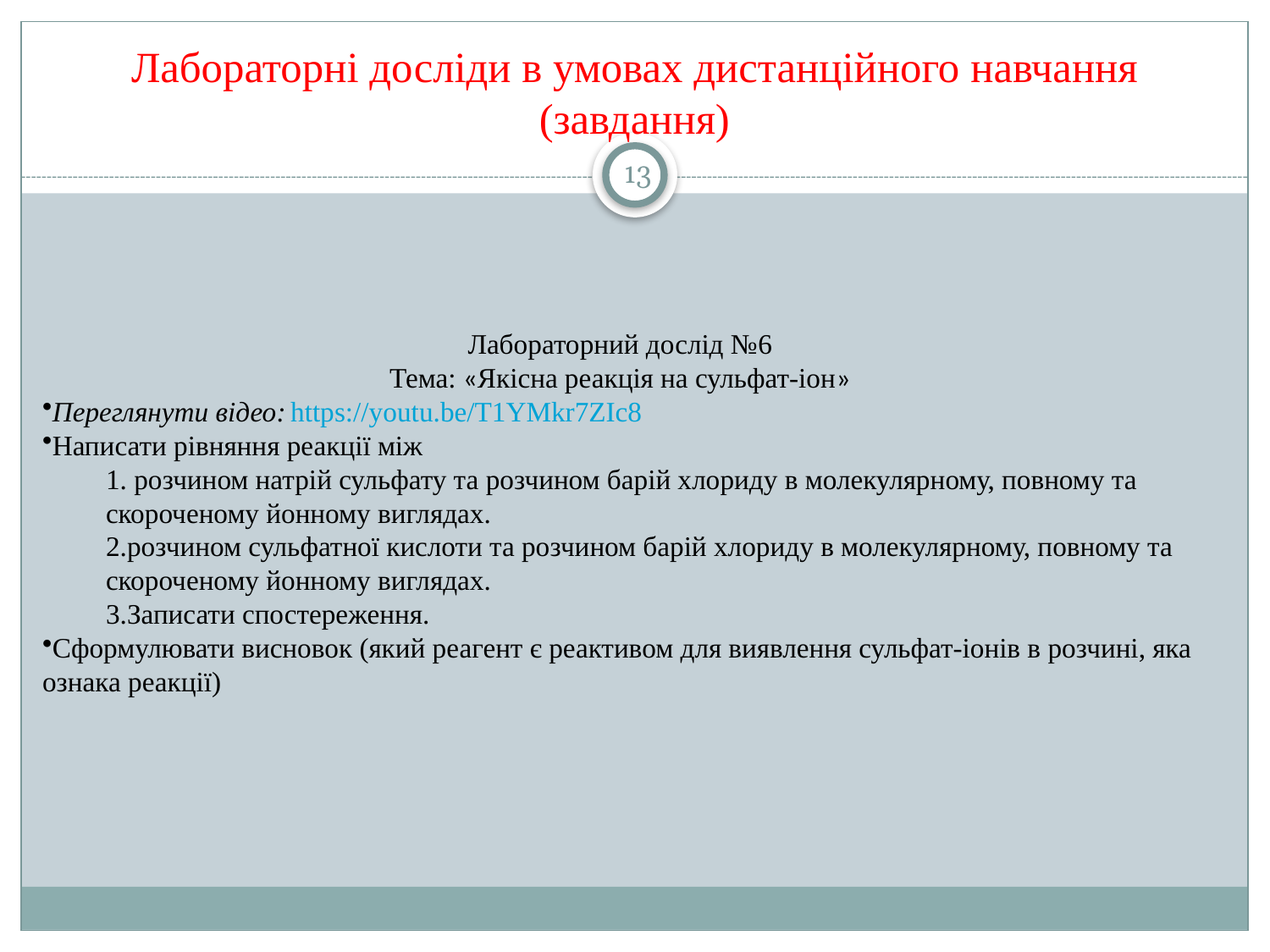

# Лабораторні досліди в умовах дистанційного навчання (завдання)
13
Лабораторний дослід №6
Тема: «Якісна реакція на сульфат-іон»
Переглянути відео: https://youtu.be/T1YMkr7ZIc8
Написати рівняння реакції між
 розчином натрій сульфату та розчином барій хлориду в молекулярному, повному та скороченому йонному виглядах.
розчином сульфатної кислоти та розчином барій хлориду в молекулярному, повному та скороченому йонному виглядах.
Записати спостереження.
Сформулювати висновок (який реагент є реактивом для виявлення сульфат-іонів в розчині, яка ознака реакції)